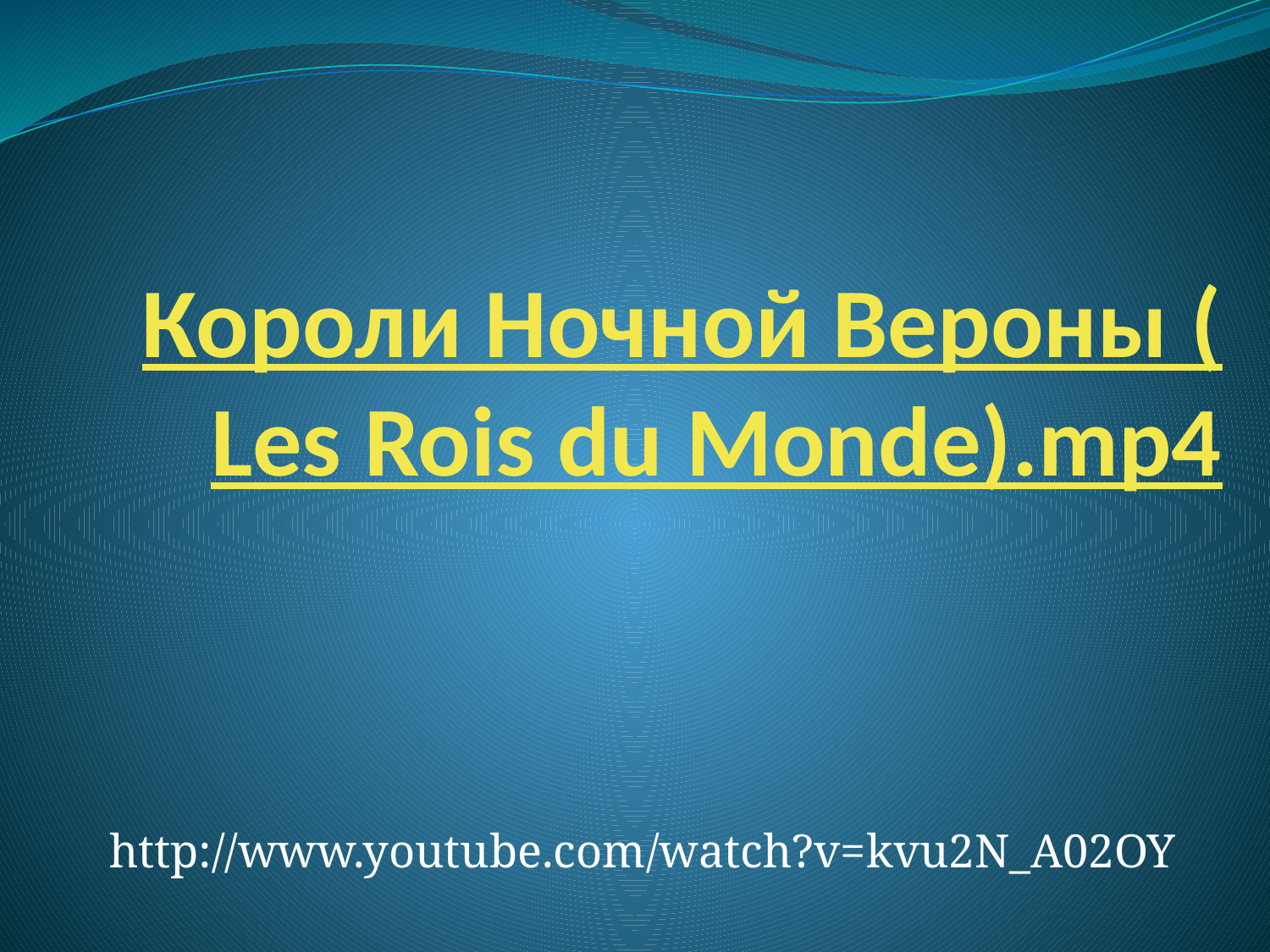

# Короли Ночной Вероны (Les Rois du Monde).mp4
http://www.youtube.com/watch?v=kvu2N_A02OY